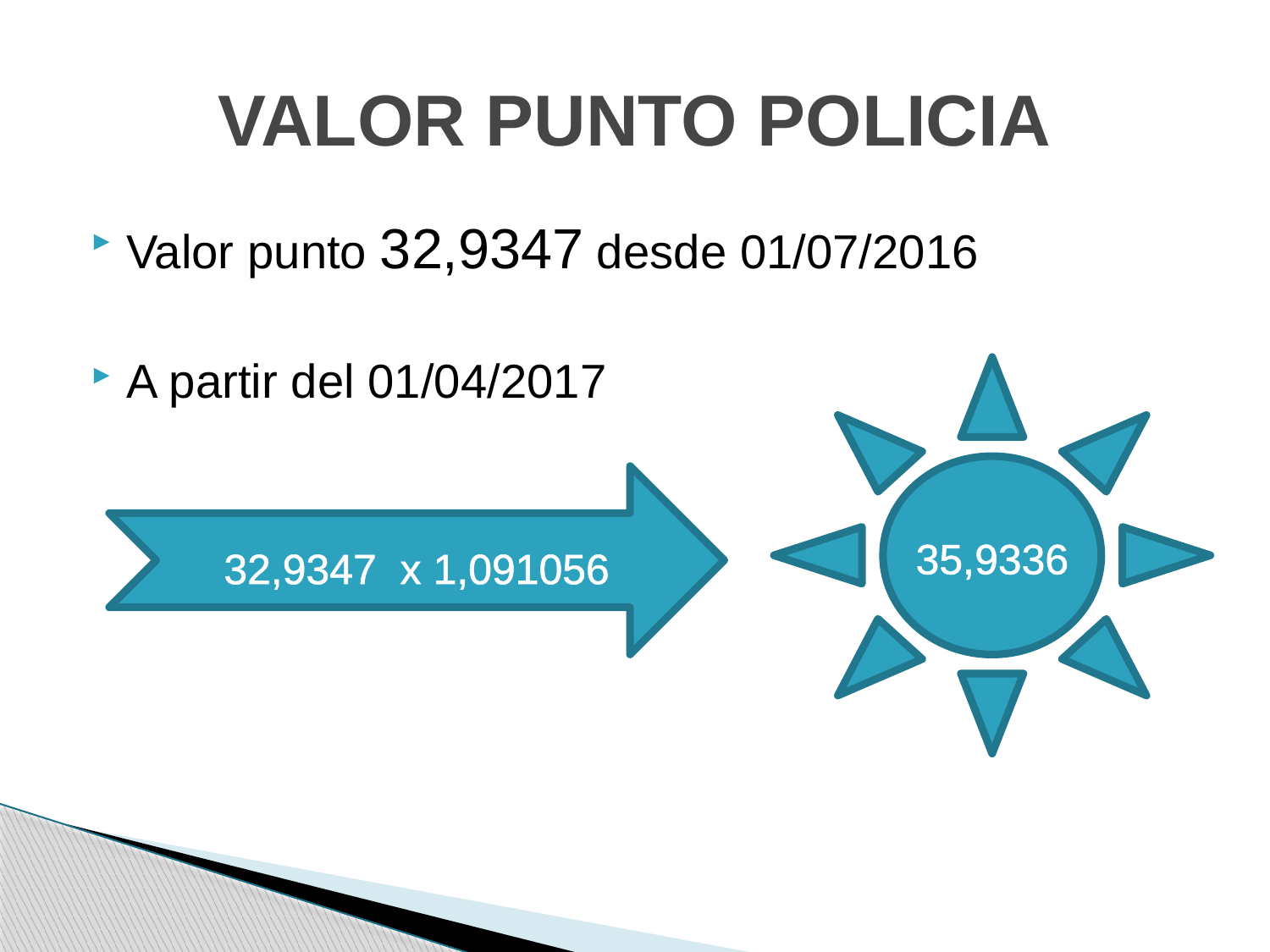

# VALOR PUNTO POLICIA
Valor punto 32,9347 desde 01/07/2016

A partir del 01/04/2017

35,9336
32,9347  x 1,091056